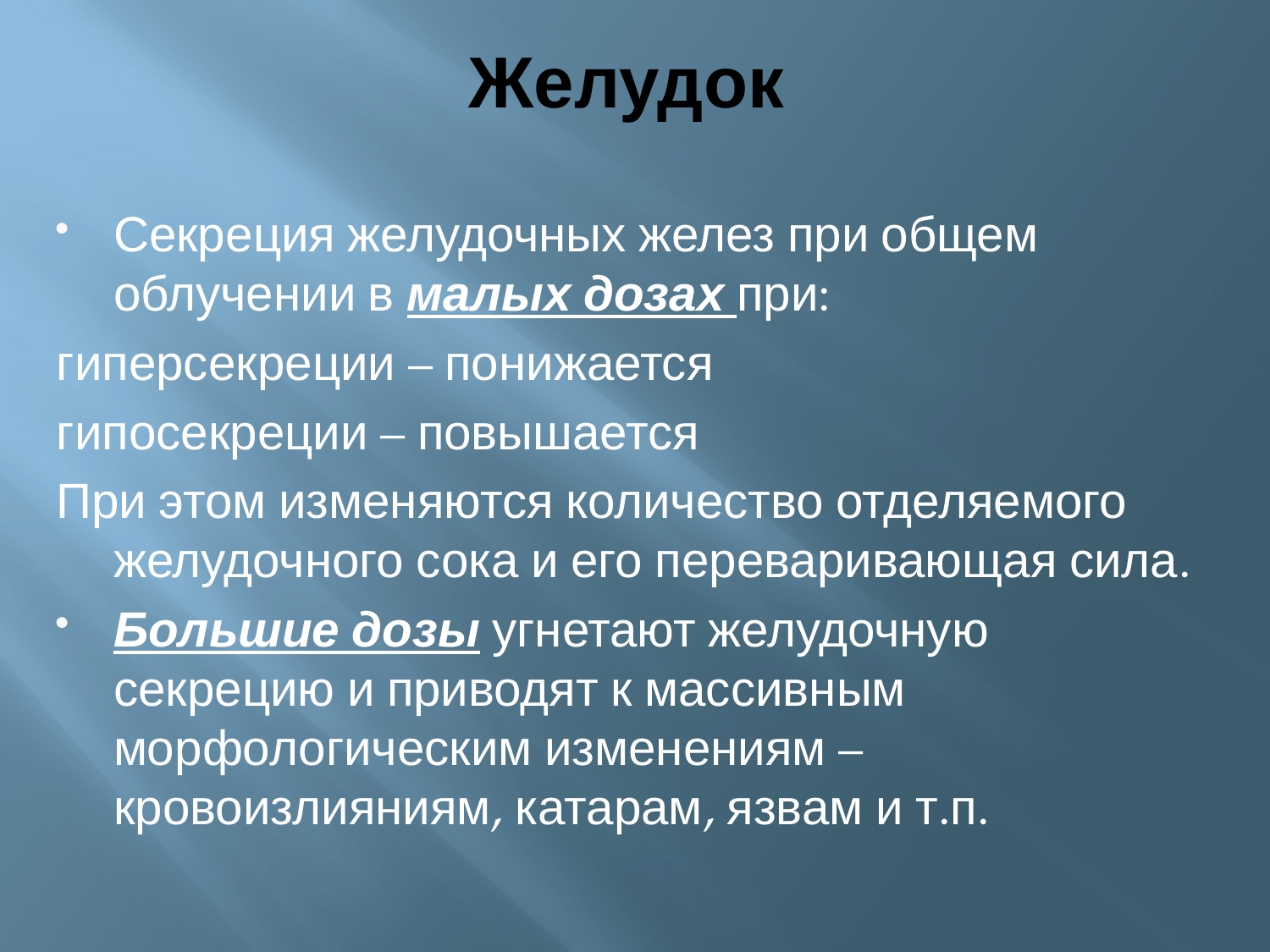

# Желудок
Секреция желудочных желез при общем облучении в малых дозах при:
гиперсекреции – понижается
гипосекреции – повышается
При этом изменяются количество отделяемого желудочного сока и его переваривающая сила.
Большие дозы угнетают желудочную секрецию и приводят к массивным морфологическим изменениям – кровоизлияниям, катарам, язвам и т.п.